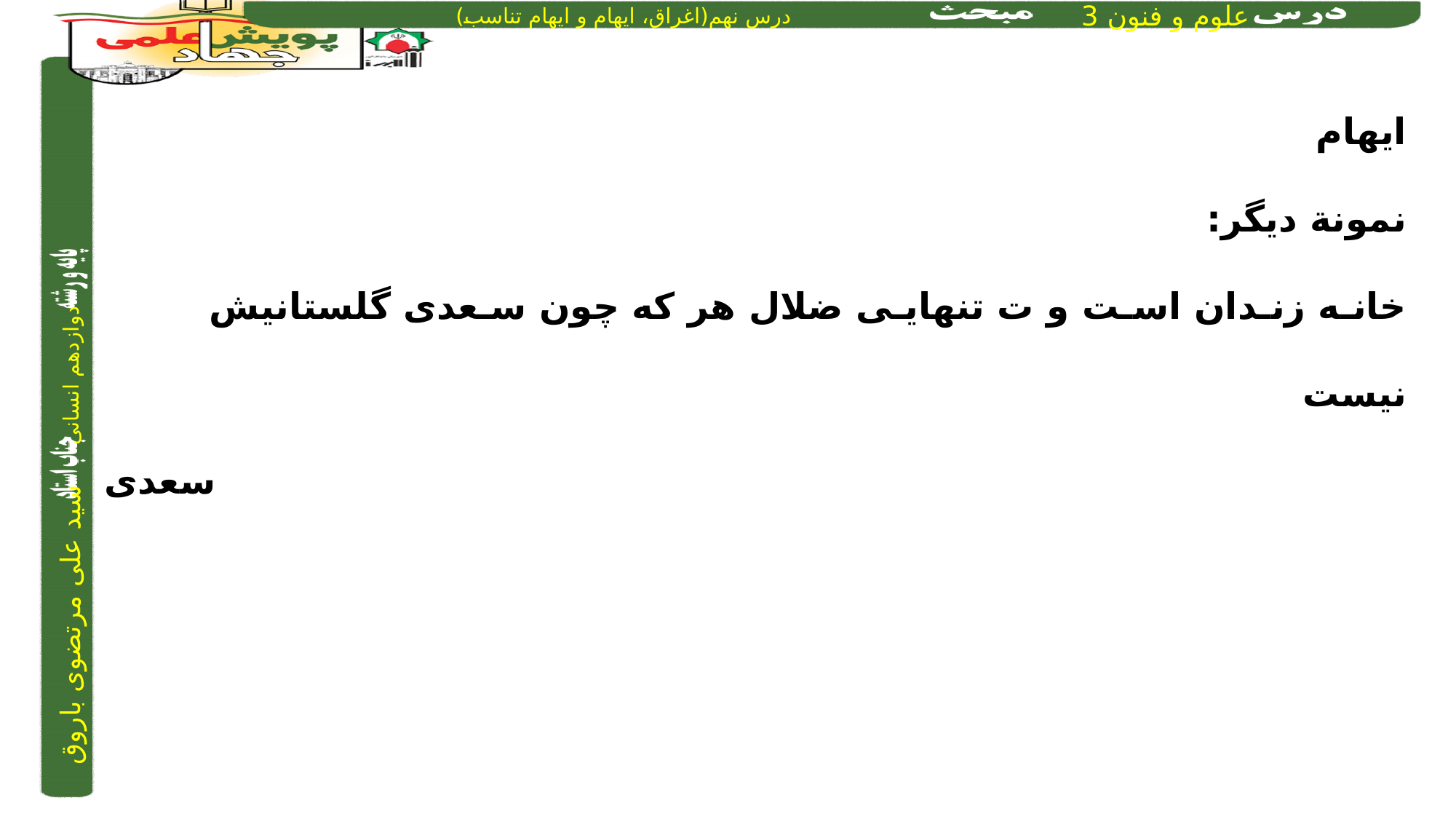

ایهام
نمونة دیگر:
خانـه زنـدان اسـت و ت تنهایـی ضلال	 هر که چون سـعدی گلستانیش نیست
سعدی